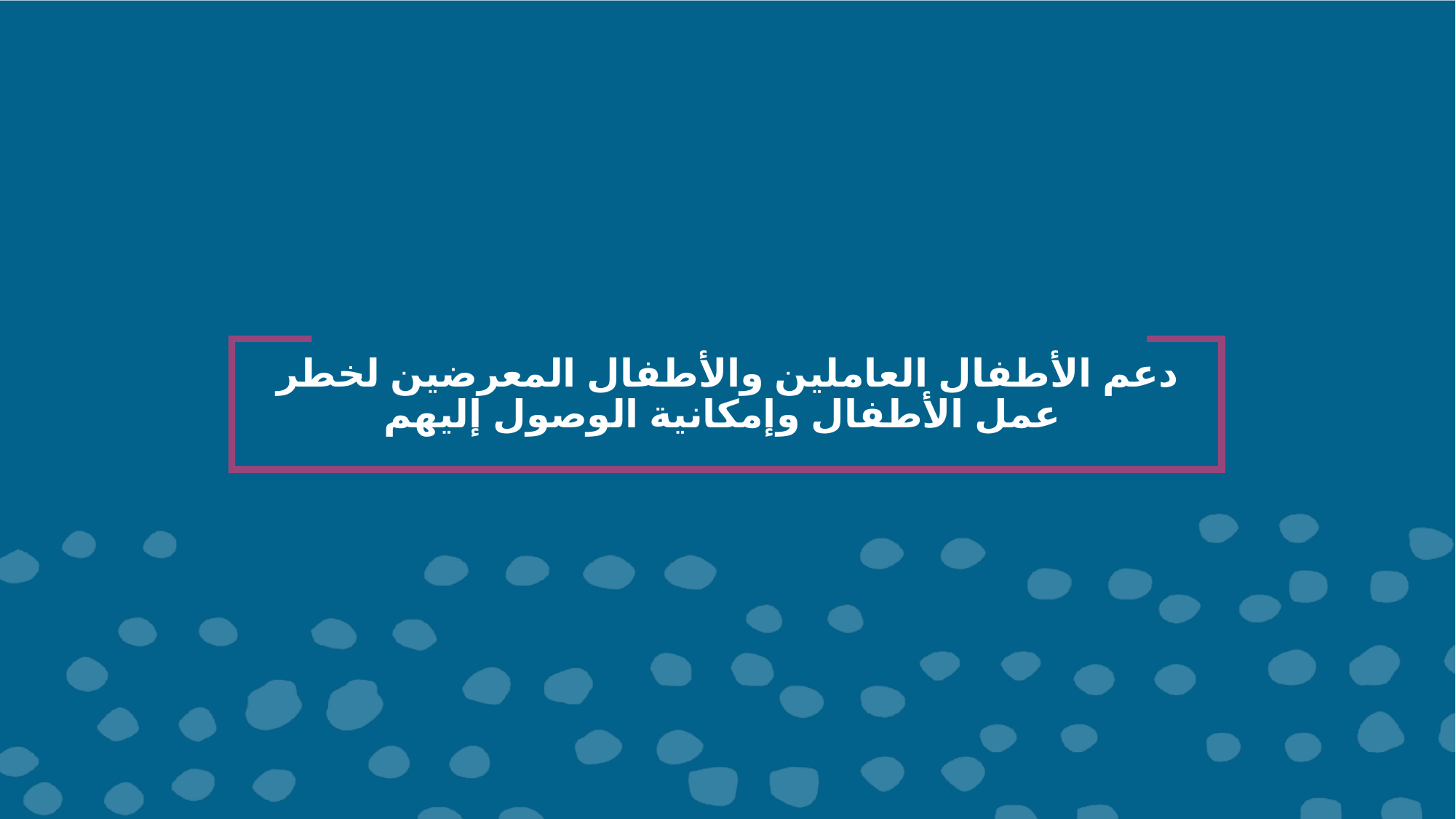

# دعم الأطفال العاملين والأطفال المعرضين لخطر عمل الأطفال وإمكانية الوصول إليهم